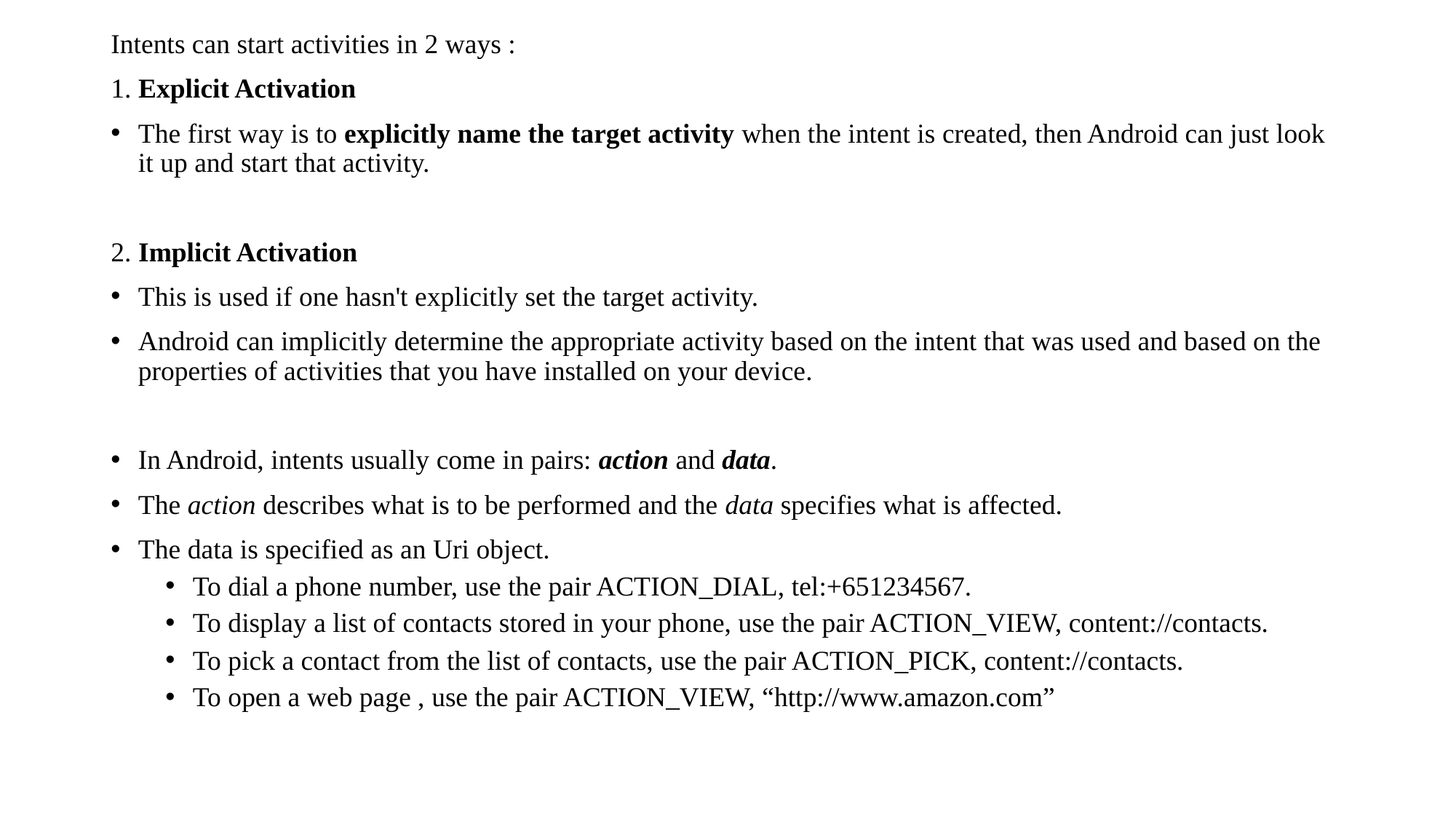

Intents can start activities in 2 ways :
1. Explicit Activation
The first way is to explicitly name the target activity when the intent is created, then Android can just look it up and start that activity.

2. Implicit Activation
This is used if one hasn't explicitly set the target activity.
Android can implicitly determine the appropriate activity based on the intent that was used and based on the properties of activities that you have installed on your device.

In Android, intents usually come in pairs: action and data.
The action describes what is to be performed and the data specifies what is affected.
The data is specified as an Uri object.
To dial a phone number, use the pair ACTION_DIAL, tel:+651234567.
To display a list of contacts stored in your phone, use the pair ACTION_VIEW, content://contacts.
To pick a contact from the list of contacts, use the pair ACTION_PICK, content://contacts.
To open a web page , use the pair ACTION_VIEW, “http://www.amazon.com”